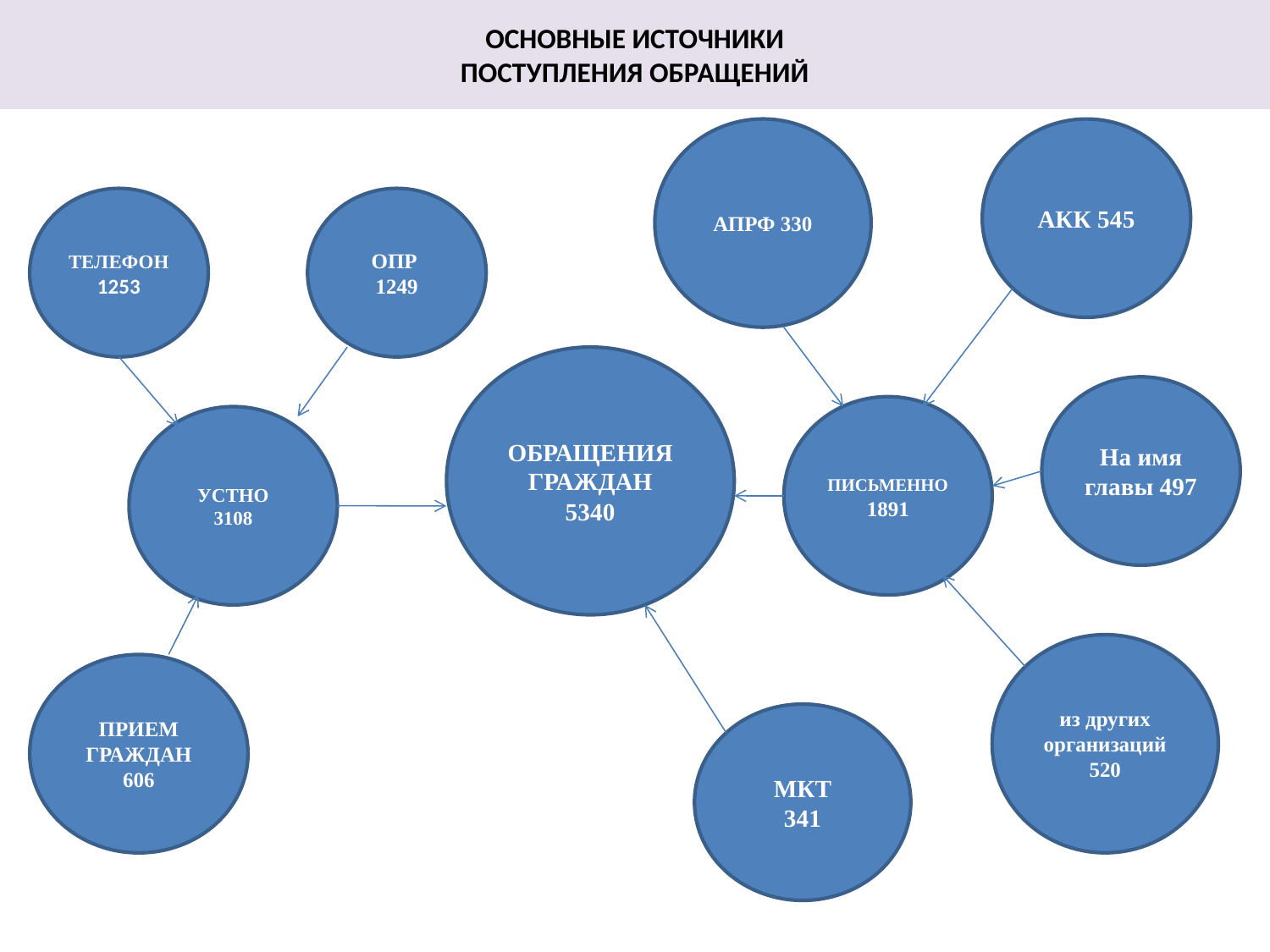

# ОСНОВНЫЕ ИСТОЧНИКИ ПОСТУПЛЕНИЯ ОБРАЩЕНИЙ

АПРФ 330
АКК 545
ТЕЛЕФОН 1253
ОПР
1249
ОБРАЩЕНИЯ ГРАЖДАН 5340
На имя главы 497
ПИСЬМЕННО 1891
УСТНО
3108
из других организаций 520
ПРИЕМ ГРАЖДАН 606
МКТ
341